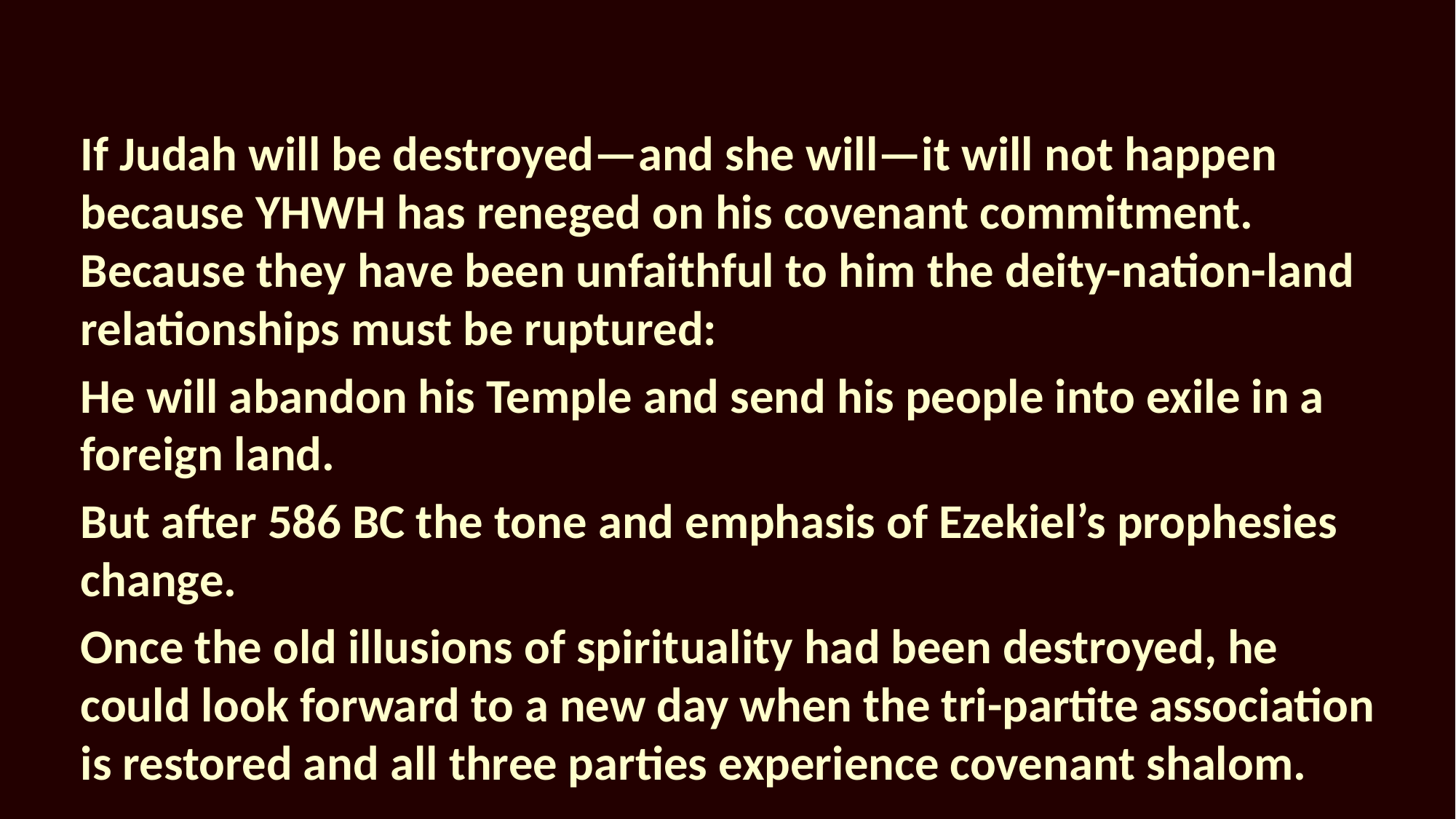

If Judah will be destroyed—and she will—it will not happen because YHWH has reneged on his covenant commitment. Because they have been unfaithful to him the deity-nation-land relationships must be ruptured:
He will abandon his Temple and send his people into exile in a foreign land.
But after 586 BC the tone and emphasis of Ezekiel’s prophesies change.
Once the old illusions of spirituality had been destroyed, he could look forward to a new day when the tri-partite association is restored and all three parties experience covenant shalom.